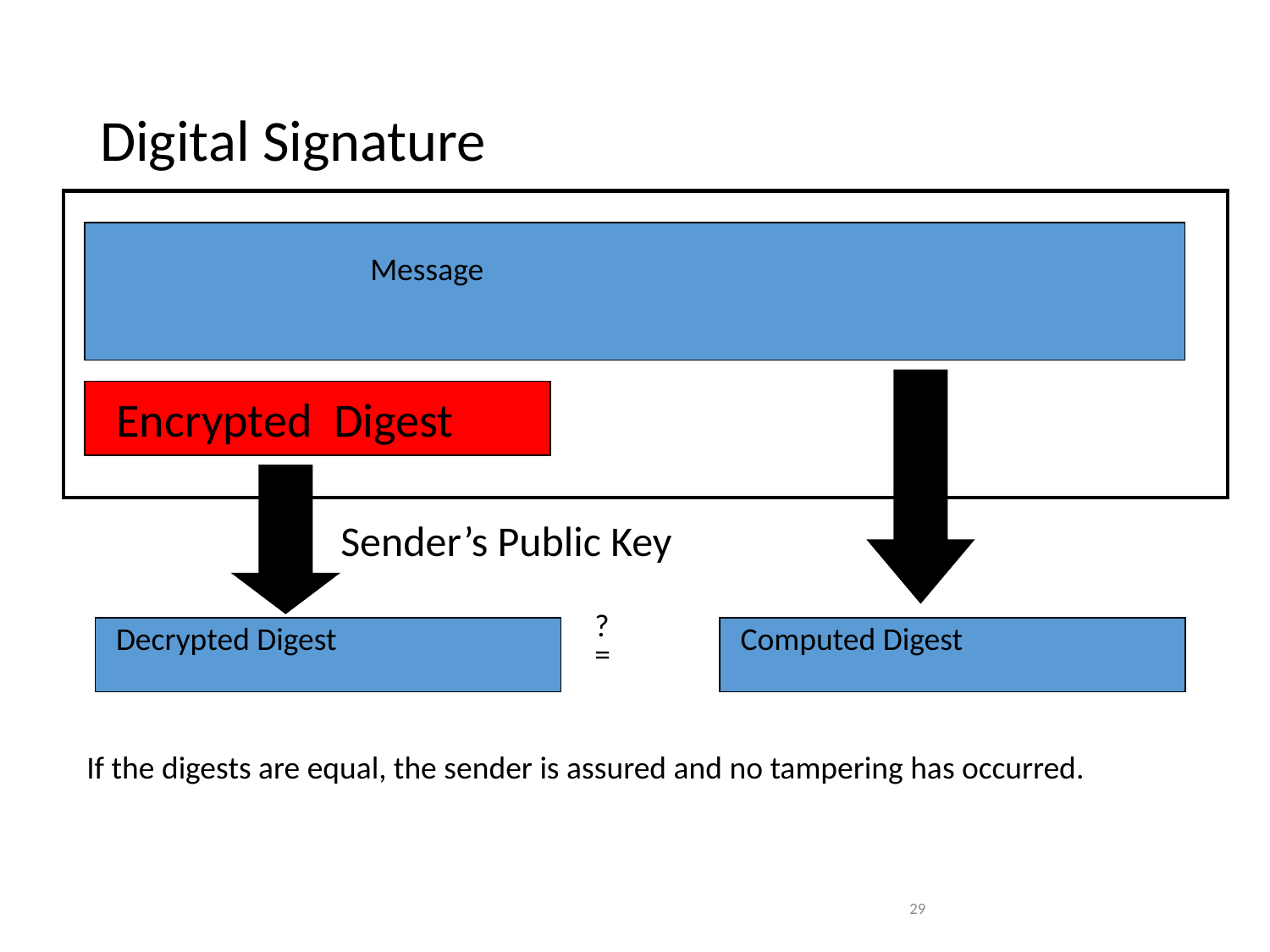

# Digital Signature

Message

Encrypted  Digest

Sender’s Public Key
?
=
Decrypted Digest

Computed Digest

If the digests are equal, the sender is assured and no tampering has occurred.
29